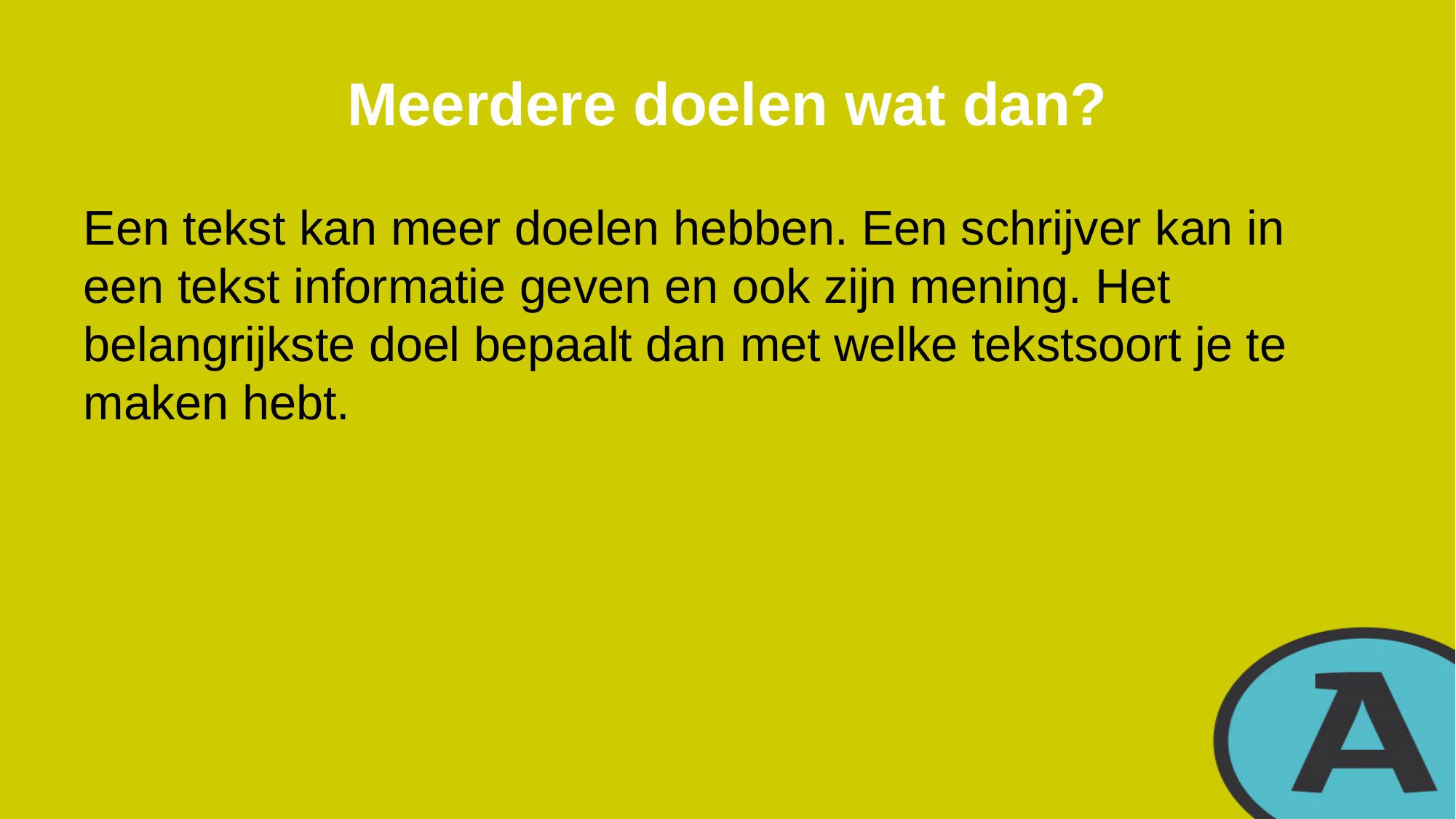

# Meerdere doelen wat dan?
Een tekst kan meer doelen hebben. Een schrijver kan in een tekst informatie geven en ook zijn mening. Het belangrijkste doel bepaalt dan met welke tekstsoort je te maken hebt.